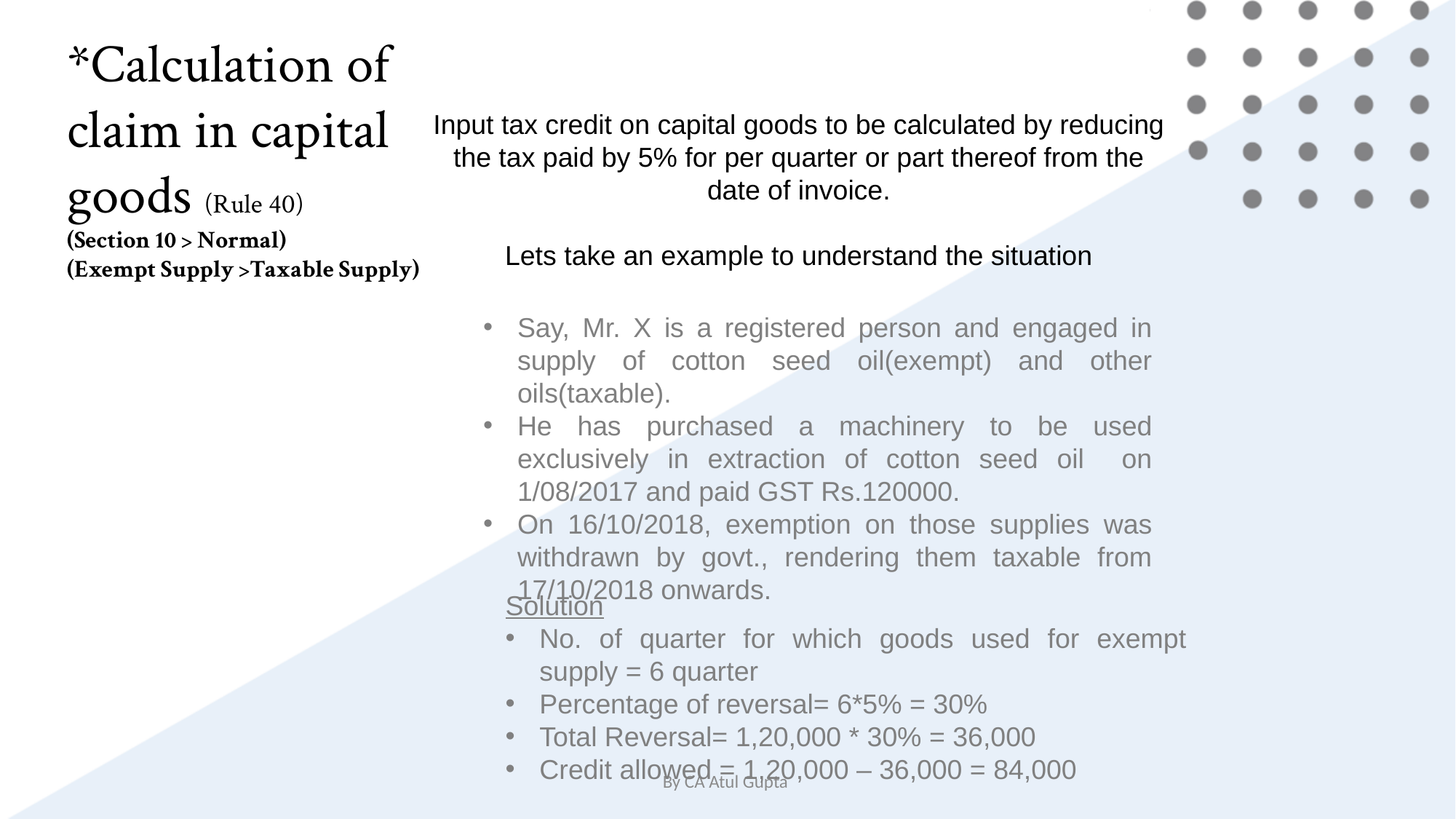

*Calculation of claim in capital goods (Rule 40)
(Section 10 > Normal)
(Exempt Supply >Taxable Supply)
Input tax credit on capital goods to be calculated by reducing the tax paid by 5% for per quarter or part thereof from the date of invoice.

Lets take an example to understand the situation

Say, Mr. X is a registered person and engaged in supply of cotton seed oil(exempt) and other oils(taxable).
He has purchased a machinery to be used exclusively in extraction of cotton seed oil  on 1/08/2017 and paid GST Rs.120000.
On 16/10/2018, exemption on those supplies was withdrawn by govt., rendering them taxable from 17/10/2018 onwards.

Solution
No. of quarter for which goods used for exempt supply = 6 quarter
Percentage of reversal= 6*5% = 30%
Total Reversal= 1,20,000 * 30% = 36,000
Credit allowed = 1,20,000 – 36,000 = 84,000
By CA Atul Gupta